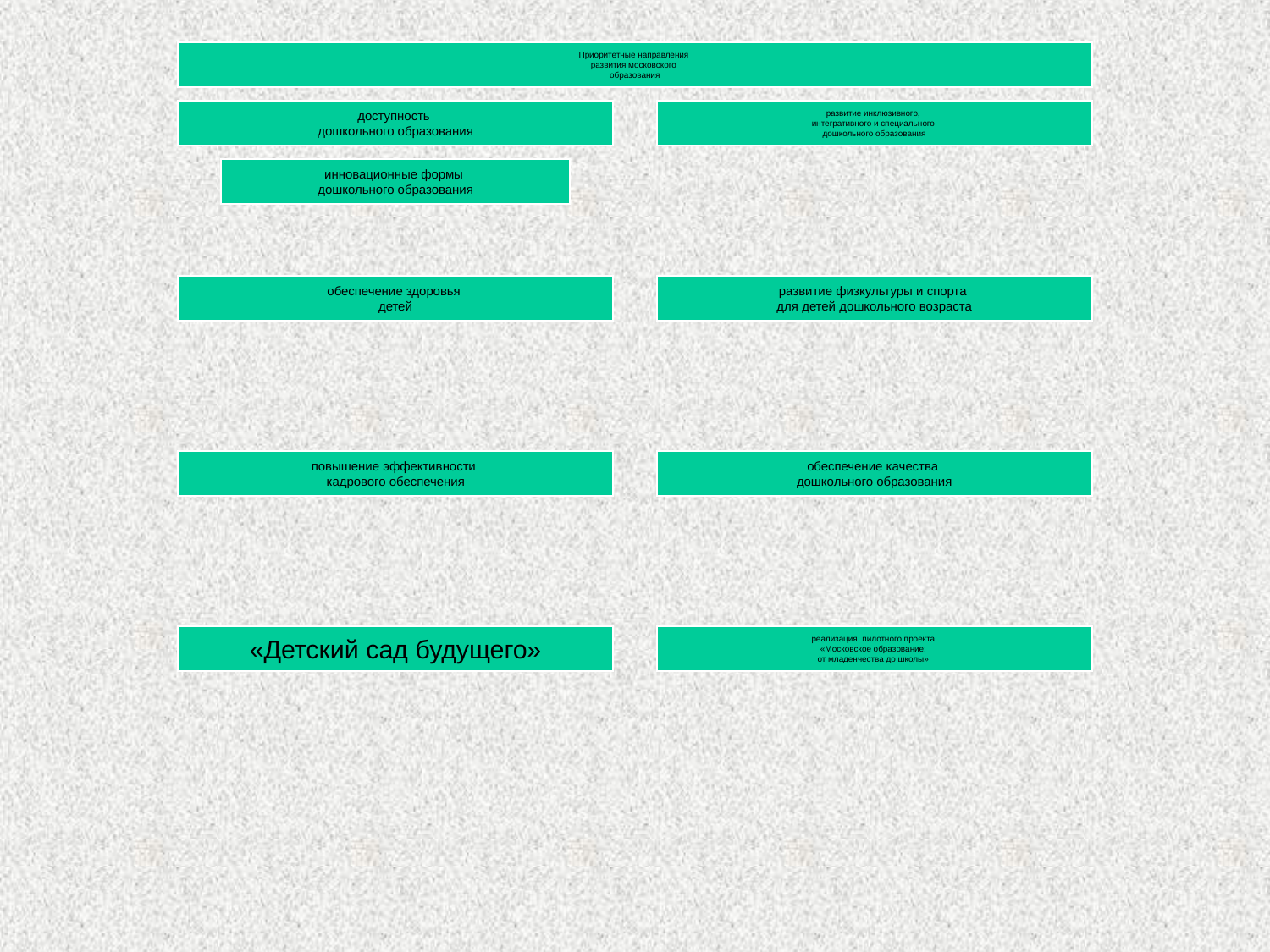

Приоритетные направления
развития московского
образования
доступность
дошкольного образования
инновационные формы
дошкольного образования
развитие инклюзивного,
интегративного и специального 
дошкольного образования
обеспечение здоровья
детей
развитие физкультуры и спорта
для детей дошкольного возраста
повышение эффективности
кадрового обеспечения
обеспечение качества
дошкольного образования
«Детский сад будущего»
реализация  пилотного проекта
«Московское образование:
от младенчества до школы»